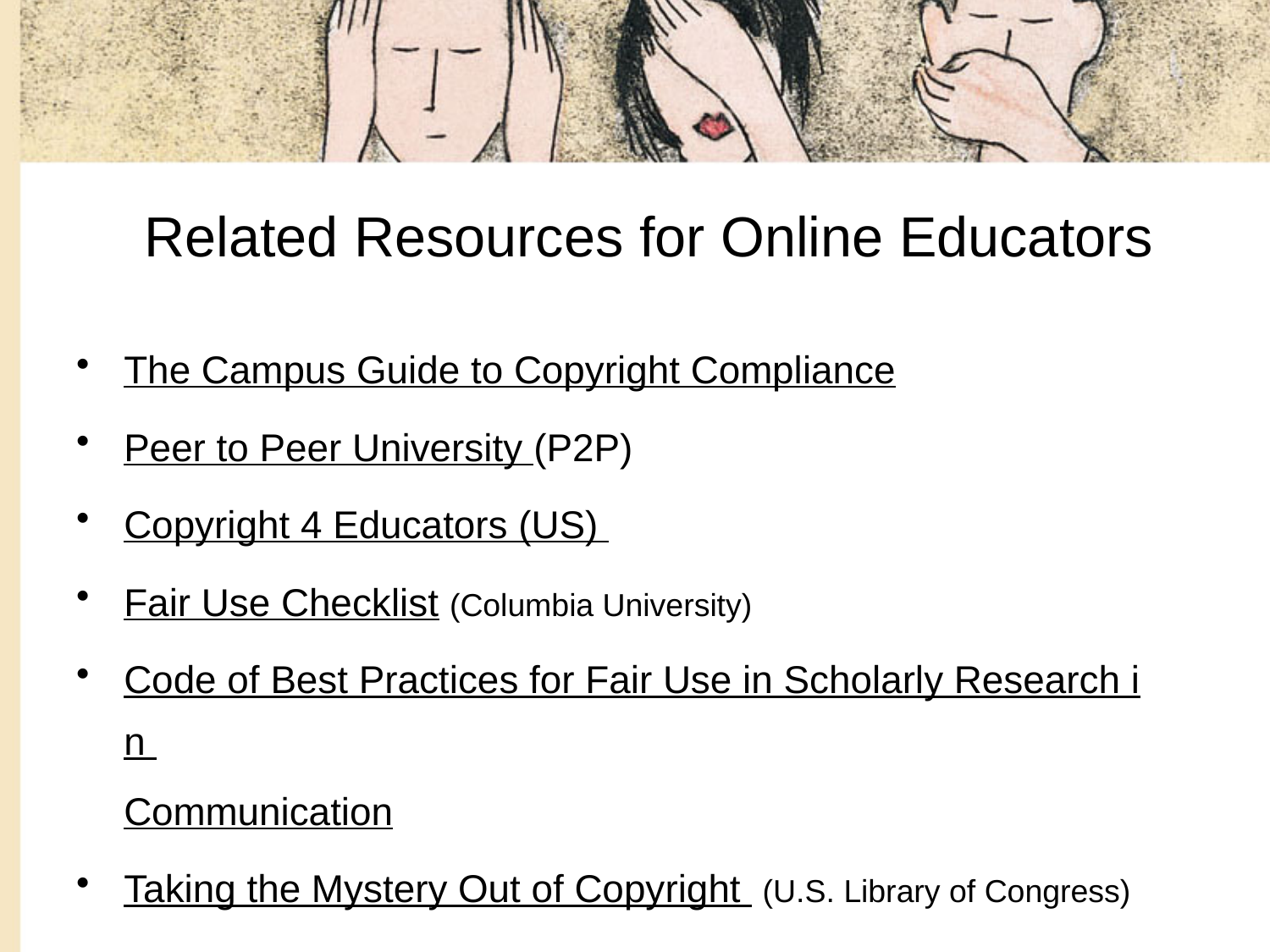

# Related Resources for Online Educators
The Campus Guide to Copyright Compliance
Peer to Peer University (P2P)
Copyright 4 Educators (US)
Fair Use Checklist (Columbia University)
Code of Best Practices for Fair Use in Scholarly Research in Communication
Taking the Mystery Out of Copyright  (U.S. Library of Congress)